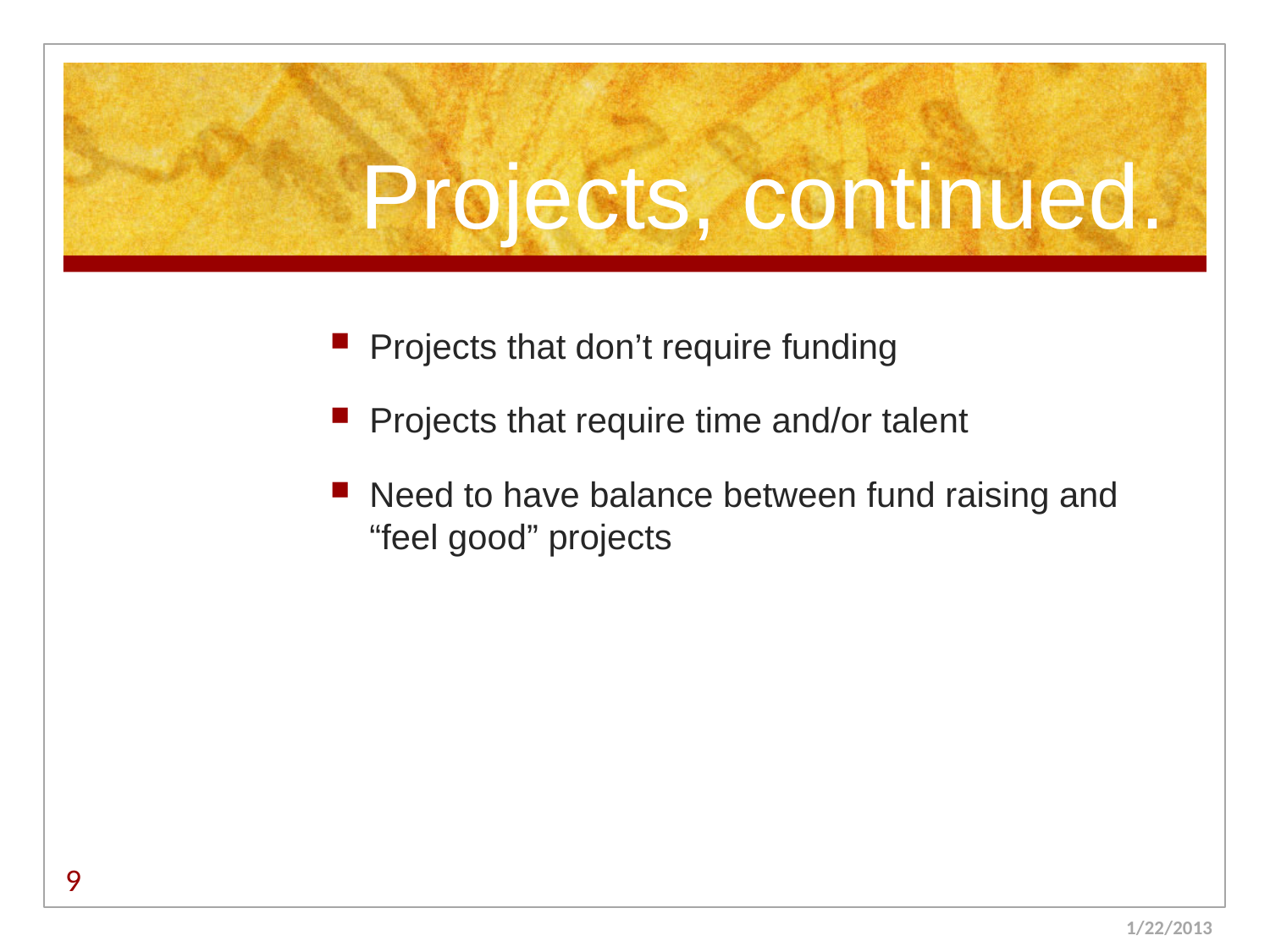

# Projects, continued.
Projects that don’t require funding
Projects that require time and/or talent
Need to have balance between fund raising and “feel good” projects
9
1/22/2013